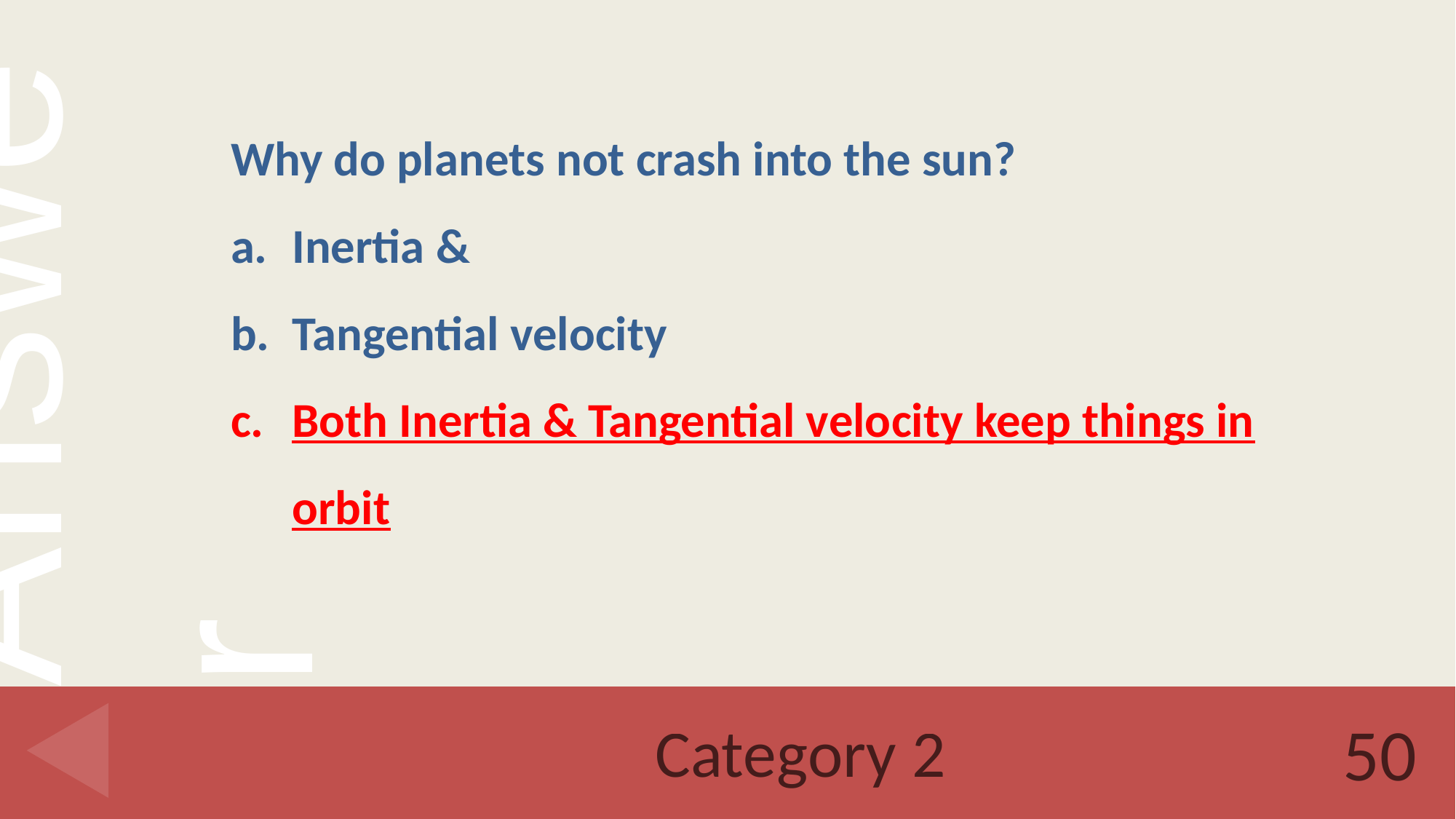

Why do planets not crash into the sun?
Inertia &
Tangential velocity
Both Inertia & Tangential velocity keep things in orbit

# Category 2
50